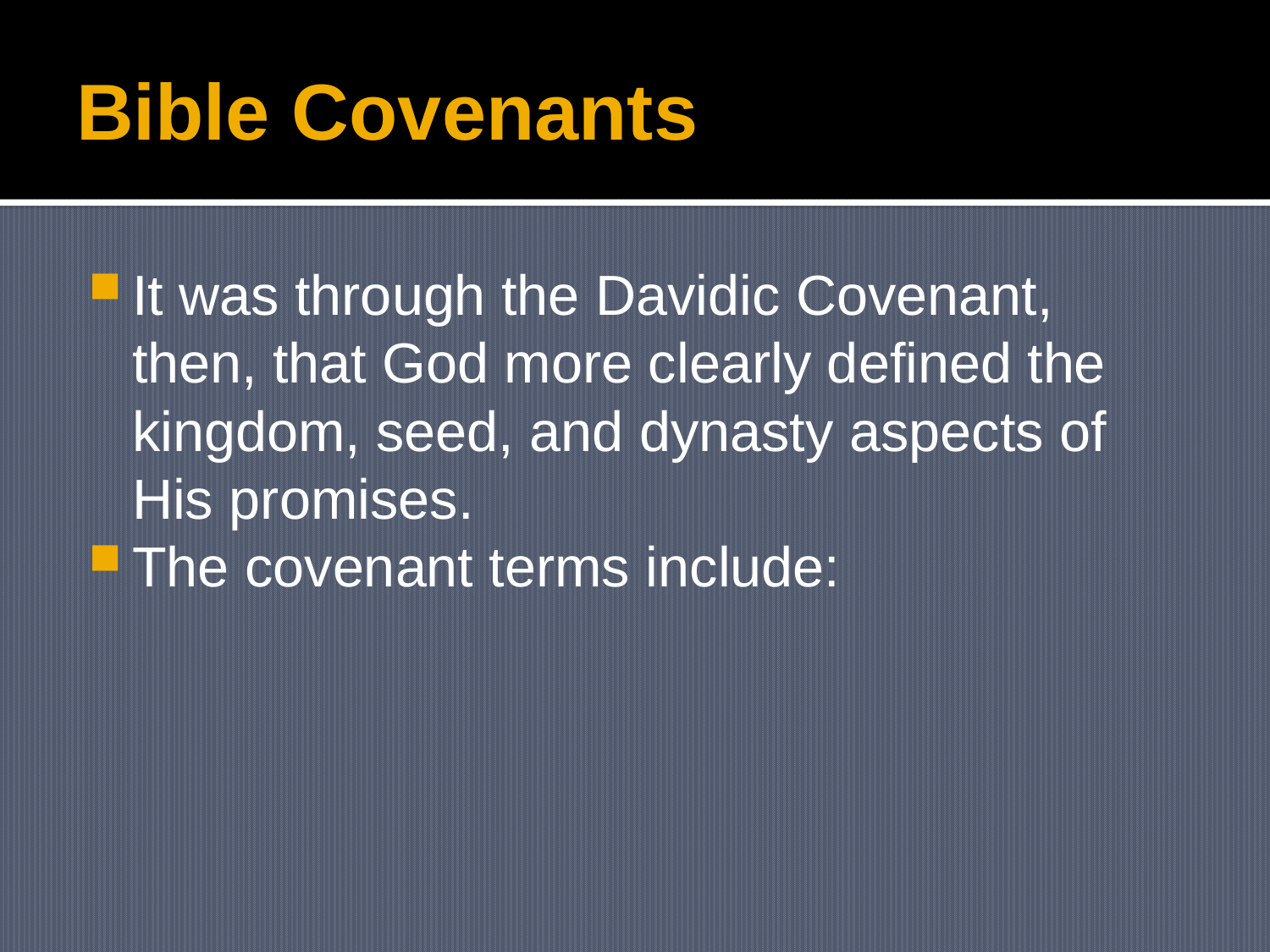

# Bible Covenants
It was through the Davidic Covenant, then, that God more clearly defined the kingdom, seed, and dynasty aspects of His promises.
The covenant terms include: